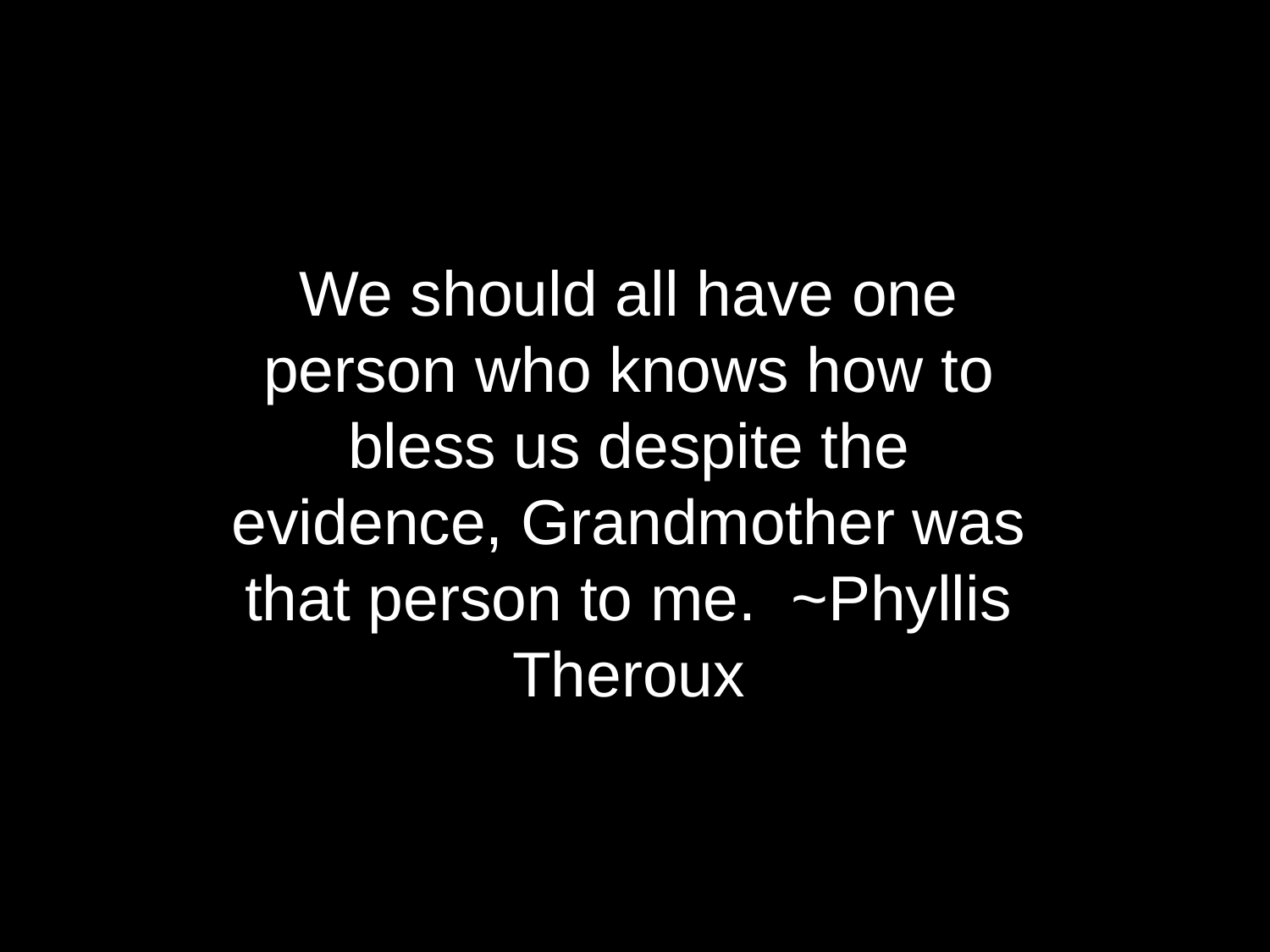

We should all have one person who knows how to bless us despite the evidence, Grandmother was that person to me.  ~Phyllis Theroux